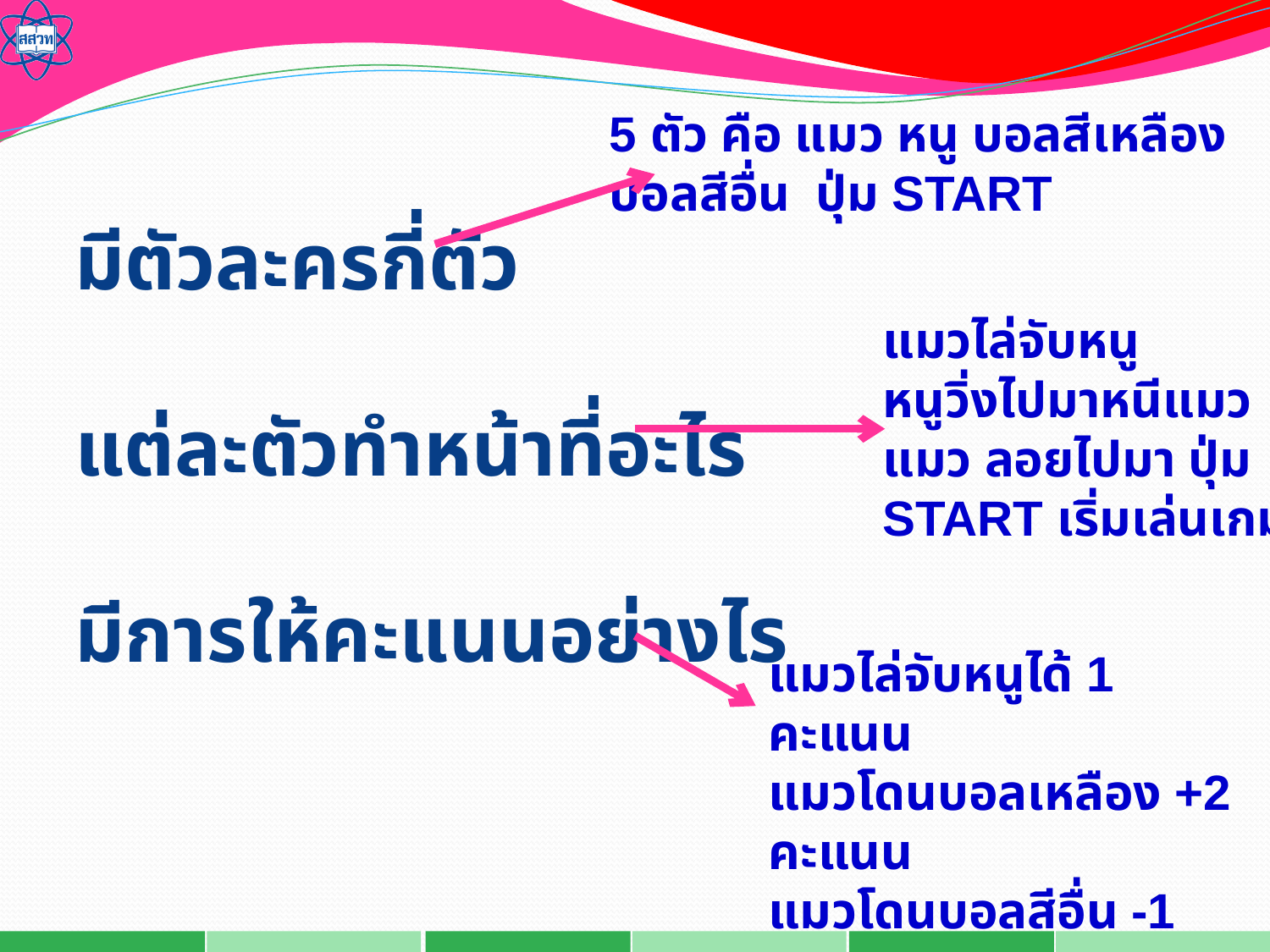

5 ตัว คือ แมว หนู บอลสีเหลือง
บอลสีอื่น  ปุ่ม START
# มีตัวละครกี่ตัว แต่ละตัวทำหน้าที่อะไร มีการให้คะแนนอย่างไร
แมวไล่จับหนู
หนูวิ่งไปมาหนีแมว
แมว ลอยไปมา ปุ่ม
START เริ่มเล่นเกม
แมวไล่จับหนูได้ 1 คะแนน
แมวโดนบอลเหลือง +2 คะแนน
แมวโดนบอลสีอื่น -1 คะแนน